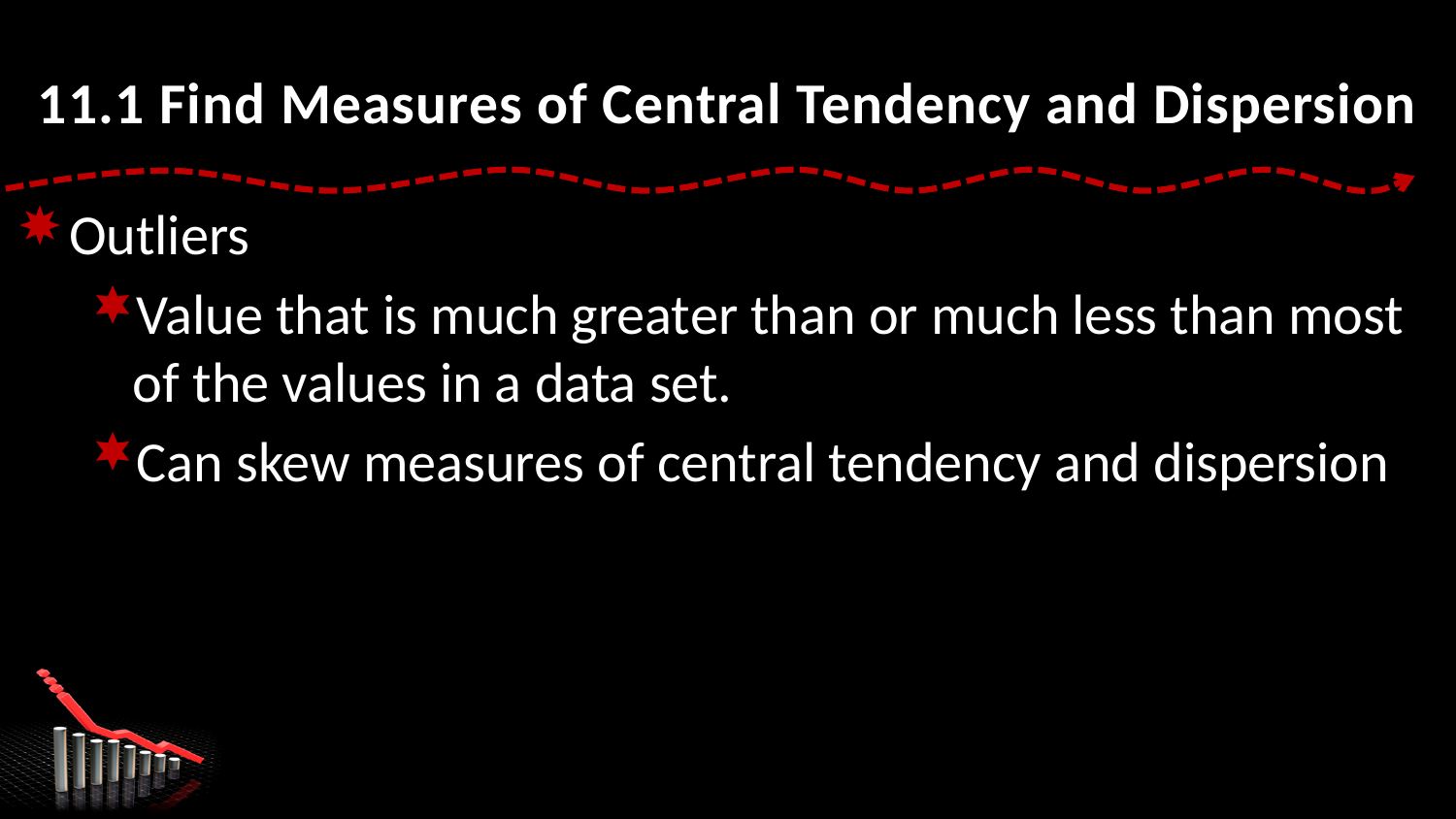

# 11.1 Find Measures of Central Tendency and Dispersion
Outliers
Value that is much greater than or much less than most of the values in a data set.
Can skew measures of central tendency and dispersion